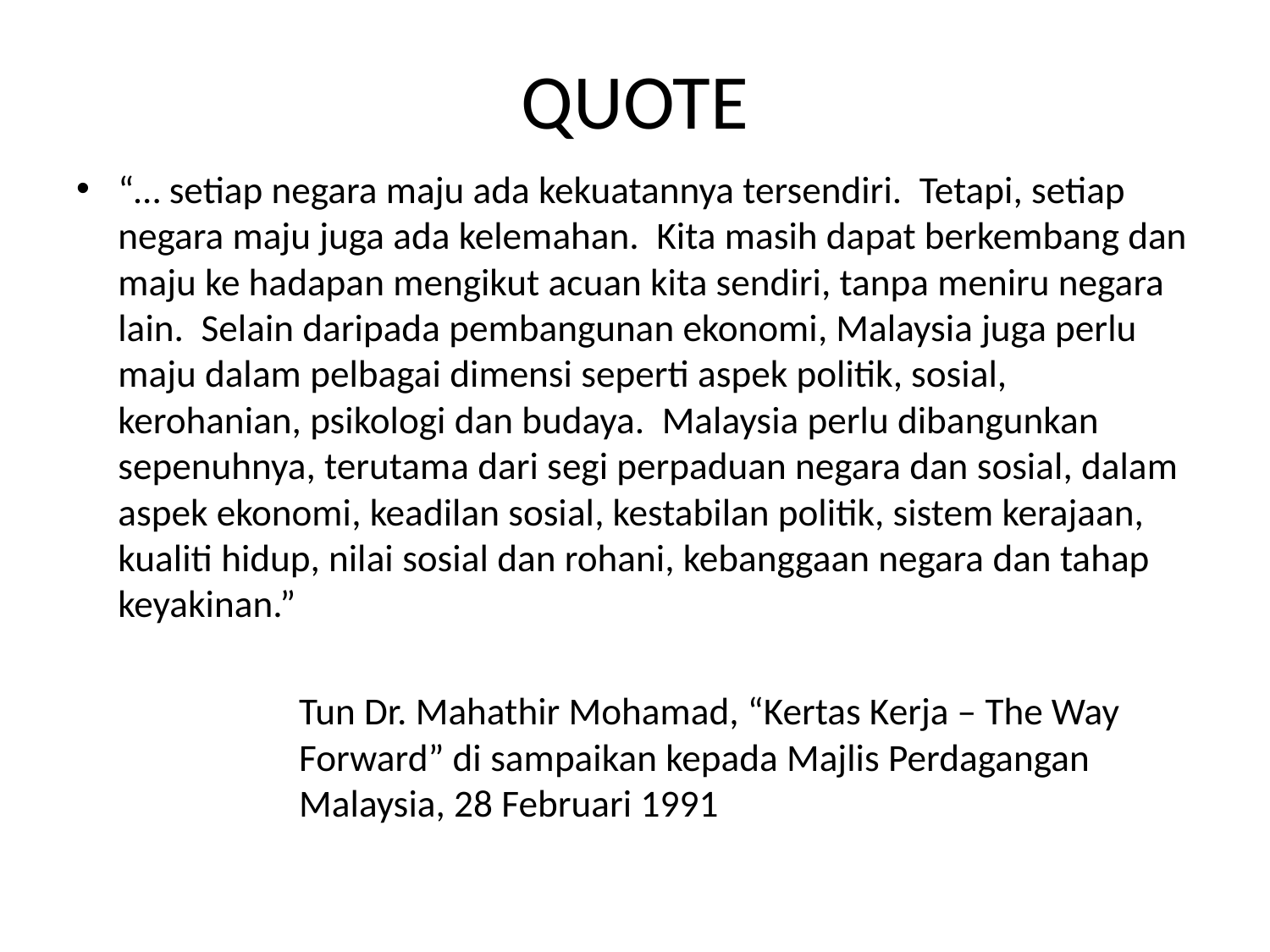

# QUOTE
“… setiap negara maju ada kekuatannya tersendiri.  Tetapi, setiap negara maju juga ada kelemahan.  Kita masih dapat berkembang dan maju ke hadapan mengikut acuan kita sendiri, tanpa meniru negara lain.  Selain daripada pembangunan ekonomi, Malaysia juga perlu maju dalam pelbagai dimensi seperti aspek politik, sosial, kerohanian, psikologi dan budaya.  Malaysia perlu dibangunkan sepenuhnya, terutama dari segi perpaduan negara dan sosial, dalam aspek ekonomi, keadilan sosial, kestabilan politik, sistem kerajaan, kualiti hidup, nilai sosial dan rohani, kebanggaan negara dan tahap keyakinan.”

	Tun Dr. Mahathir Mohamad, “Kertas Kerja – The Way Forward” di sampaikan kepada Majlis Perdagangan Malaysia, 28 Februari 1991